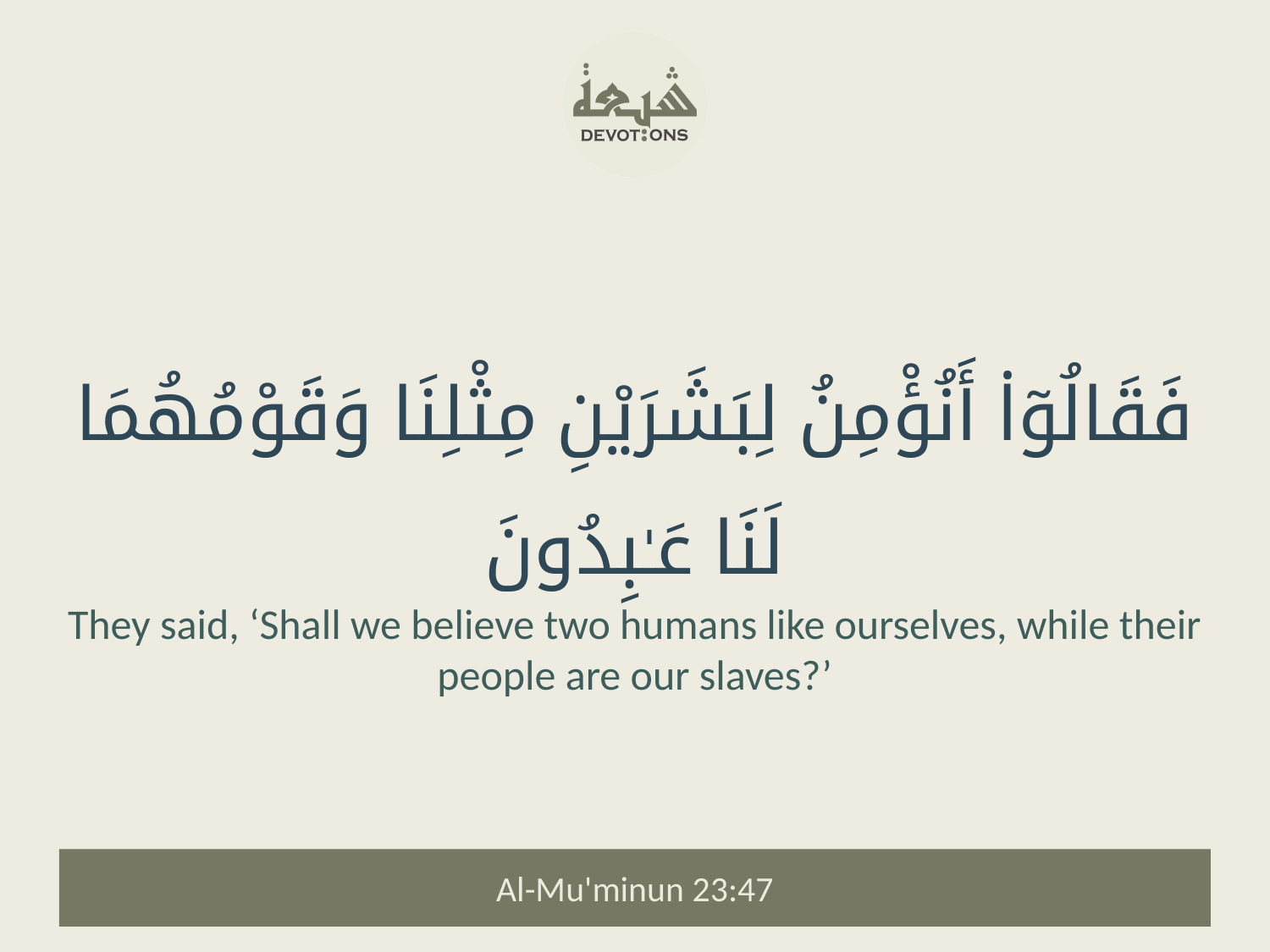

فَقَالُوٓا۟ أَنُؤْمِنُ لِبَشَرَيْنِ مِثْلِنَا وَقَوْمُهُمَا لَنَا عَـٰبِدُونَ
They said, ‘Shall we believe two humans like ourselves, while their people are our slaves?’
Al-Mu'minun 23:47